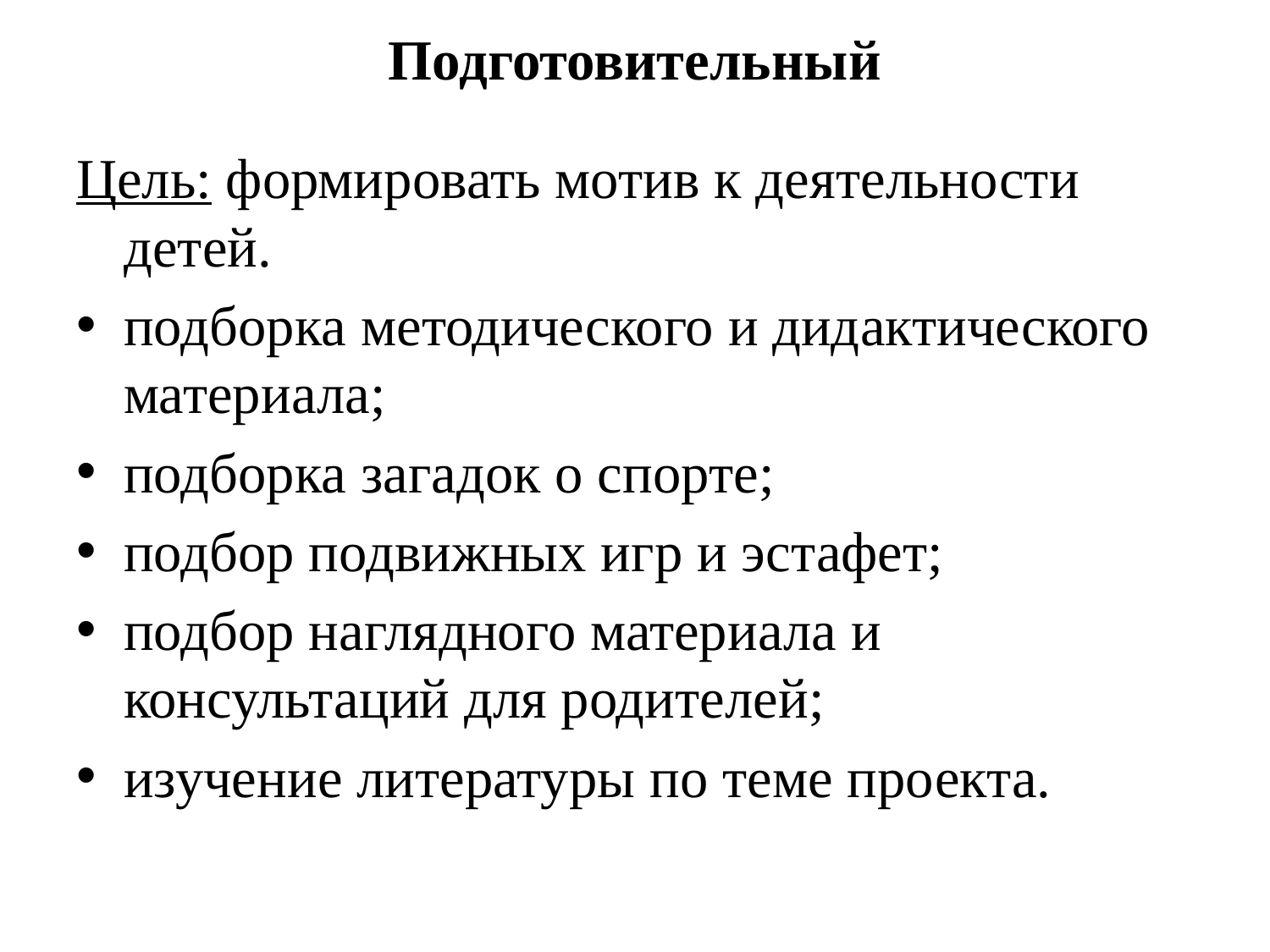

# Подготовительный
Цель: формировать мотив к деятельности детей.
подборка методического и дидактического материала;
подборка загадок о спорте;
подбор подвижных игр и эстафет;
подбор наглядного материала и консультаций для родителей;
изучение литературы по теме проекта.